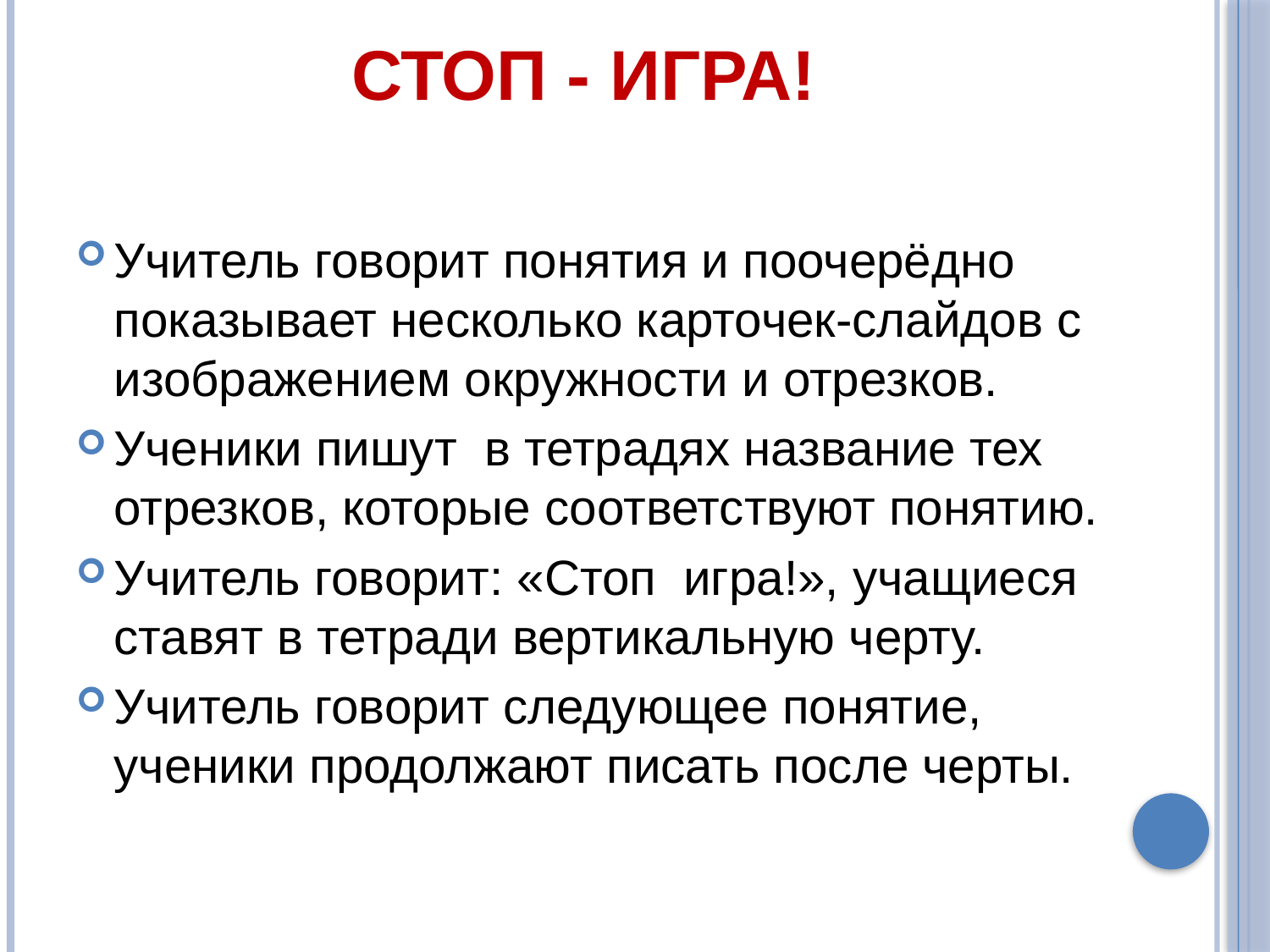

# Стоп - игра!
Учитель говорит понятия и поочерёдно показывает несколько карточек-слайдов с изображением окружности и отрезков.
Ученики пишут  в тетрадях название тех отрезков, которые соответствуют понятию.
Учитель говорит: «Стоп  игра!», учащиеся ставят в тетради вертикальную черту.
Учитель говорит следующее понятие, ученики продолжают писать после черты.